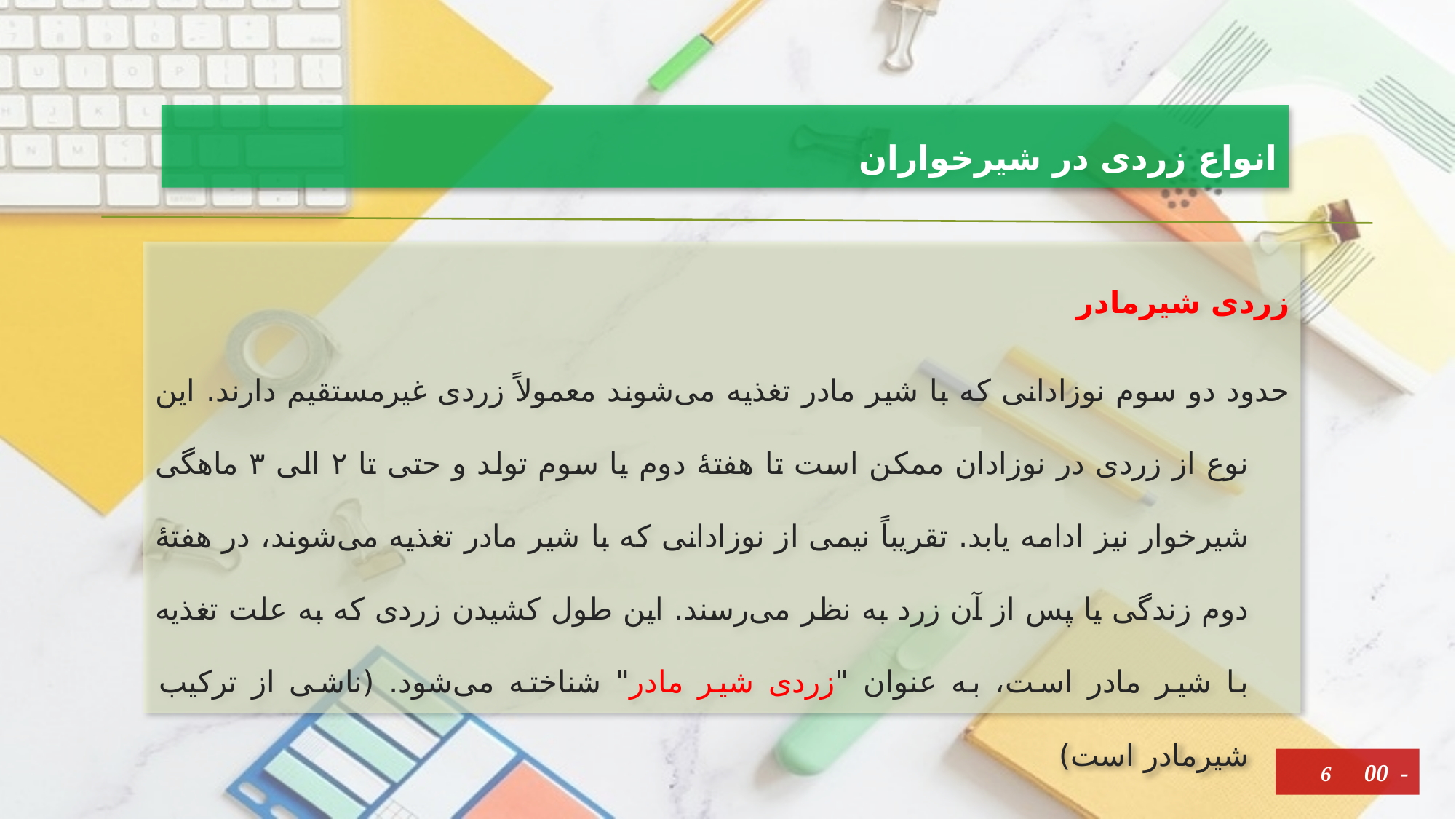

# انواع زردی در شیرخواران
زردی شیرمادر
حدود دو سوم نوزادانی که با شیر مادر تغذیه می‌شوند معمولاً زردی غیرمستقیم دارند. این نوع از زردی در نوزادان ممکن است تا هفتۀ دوم یا سوم تولد و حتی تا ۲ الی ۳ ماهگی شیرخوار نیز ادامه یابد. تقریباً نیمی از نوزادانی که با شیر مادر تغذیه می‌شوند، در هفتۀ دوم زندگی یا پس از آن زرد به نظر می‌رسند. این طول کشیدن زردی که به علت تغذیه با شیر مادر است، به عنوان "زردی شیر مادر" شناخته می‌شود. (ناشی از ترکیب شیرمادر است)
6